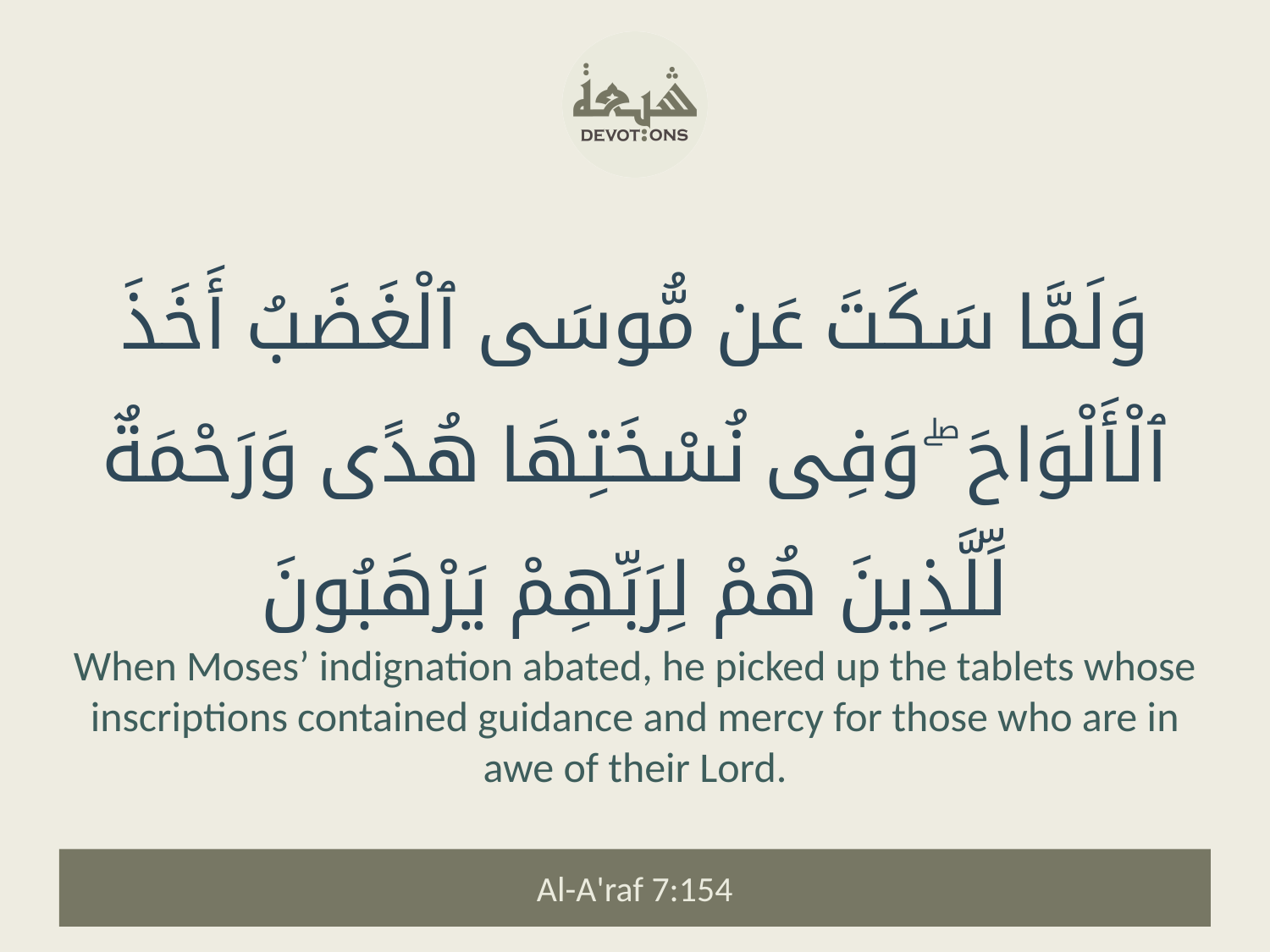

وَلَمَّا سَكَتَ عَن مُّوسَى ٱلْغَضَبُ أَخَذَ ٱلْأَلْوَاحَ ۖ وَفِى نُسْخَتِهَا هُدًى وَرَحْمَةٌ لِّلَّذِينَ هُمْ لِرَبِّهِمْ يَرْهَبُونَ
When Moses’ indignation abated, he picked up the tablets whose inscriptions contained guidance and mercy for those who are in awe of their Lord.
Al-A'raf 7:154